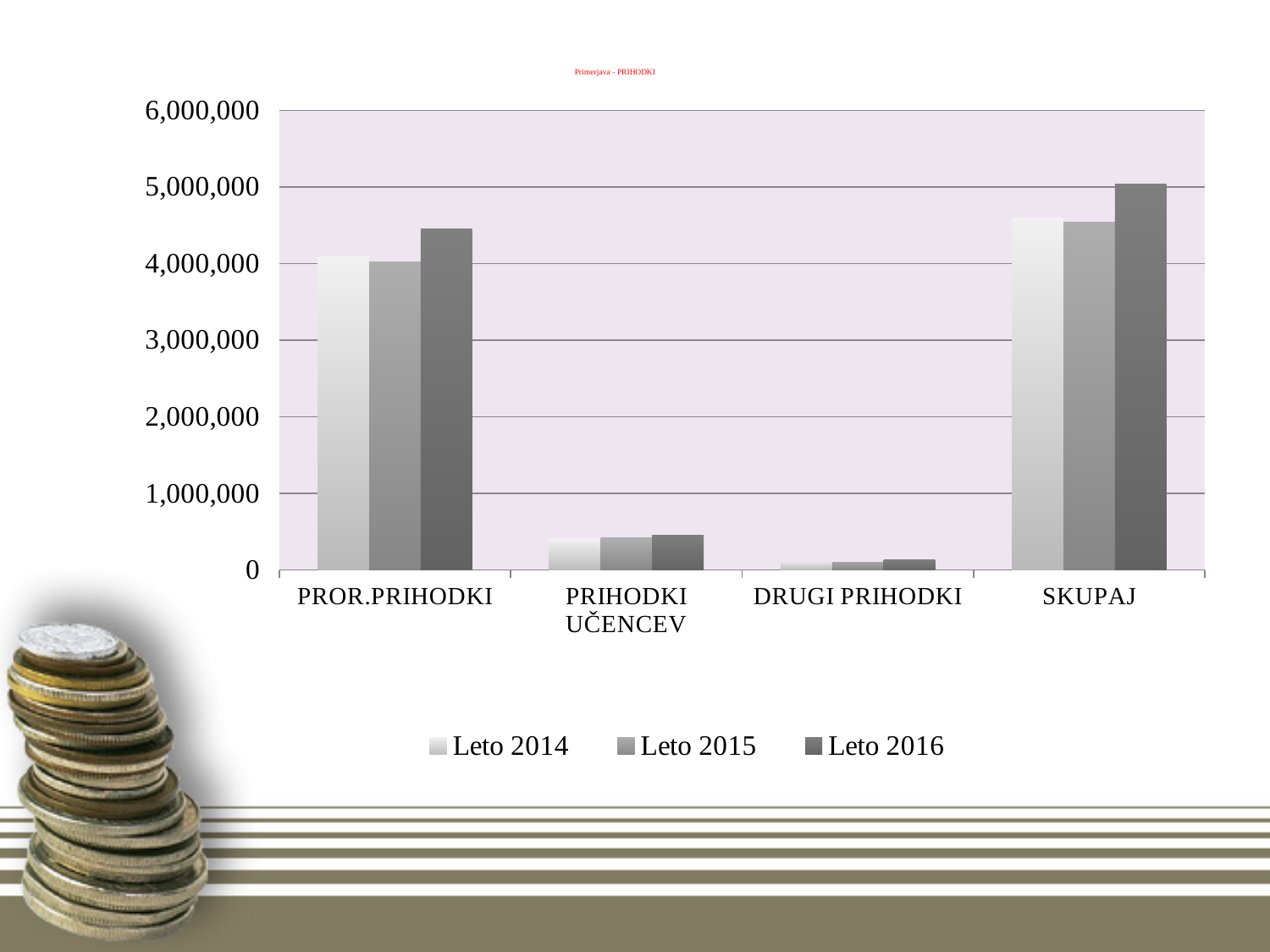

# Primerjava - PRIHODKI

### Chart

| Category | Leto 2014 | Leto 2015 | Leto 2016 |
|---|---|---|---|
| PROR.PRIHODKI | 4087310.0 | 4021635.0 | 4448860.0 |
| PRIHODKI UČENCEV | 408900.0 | 418523.0 | 456535.0 |
| DRUGI PRIHODKI | 103631.0 | 105519.0 | 134948.0 |
| SKUPAJ | 4599841.0 | 4545677.0 | 5040343.0 |